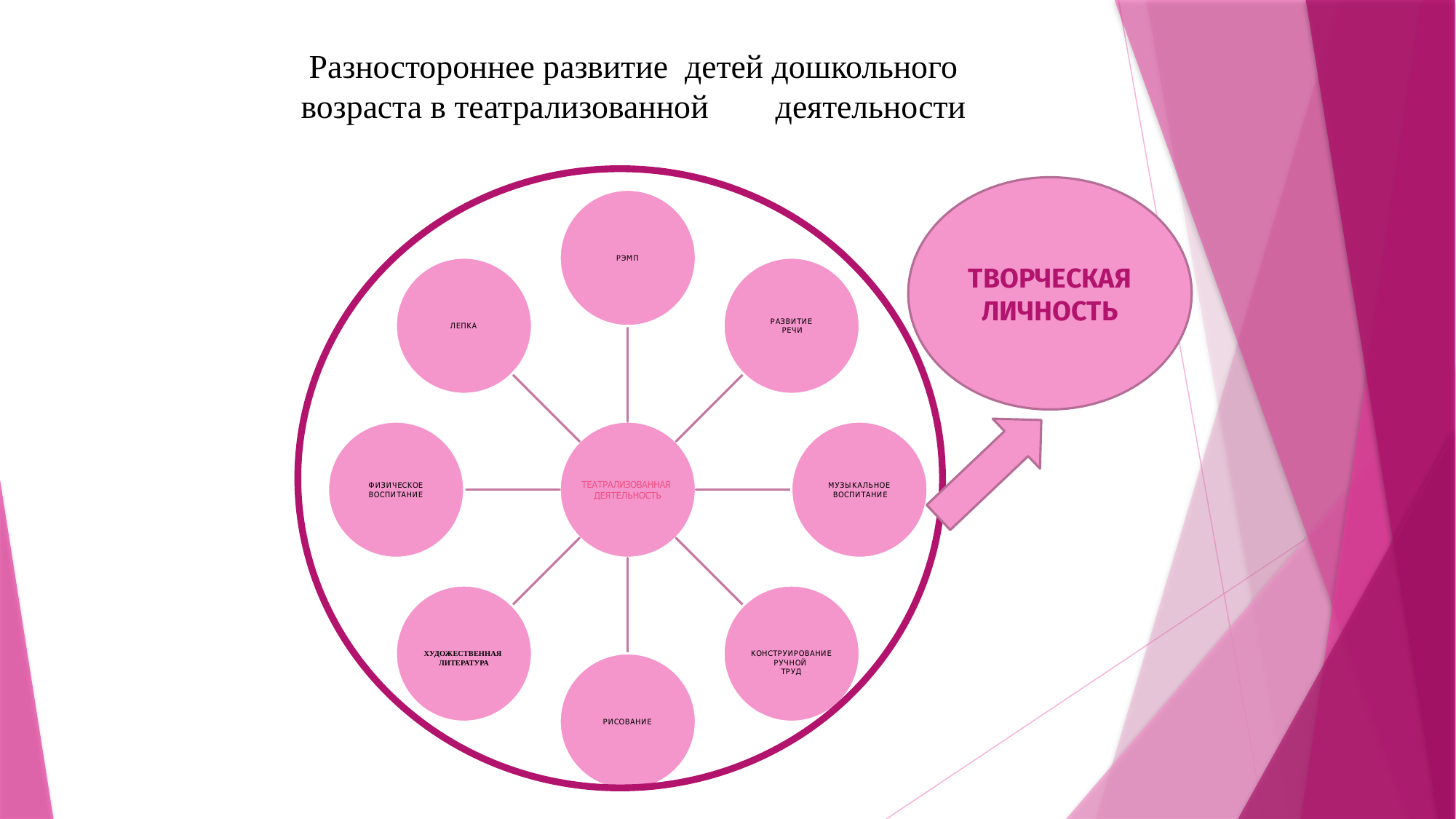

# Разностороннее развитие  детей дошкольного возраста в театрализованной        деятельности

ТВОРЧЕСКАЯ ЛИЧНОСТЬ
ТЕАТРАЛИЗОВАННАЯ
ДЕЯТЕЛЬНОСТЬ

РЭМП

РАЗВИТИЕ
 РЕЧИ

МУЗЫКАЛЬНОЕ
 ВОСПИТАНИЕ

КОНСТРУИРОВАНИЕ
РУЧНОЙ
ТРУД

РИСОВАНИЕ

ХУДОЖЕСТВЕННАЯ
ЛИТЕРАТУРА

ФИЗИЧЕСКОЕ
ВОСПИТАНИЕ

ЛЕПКА